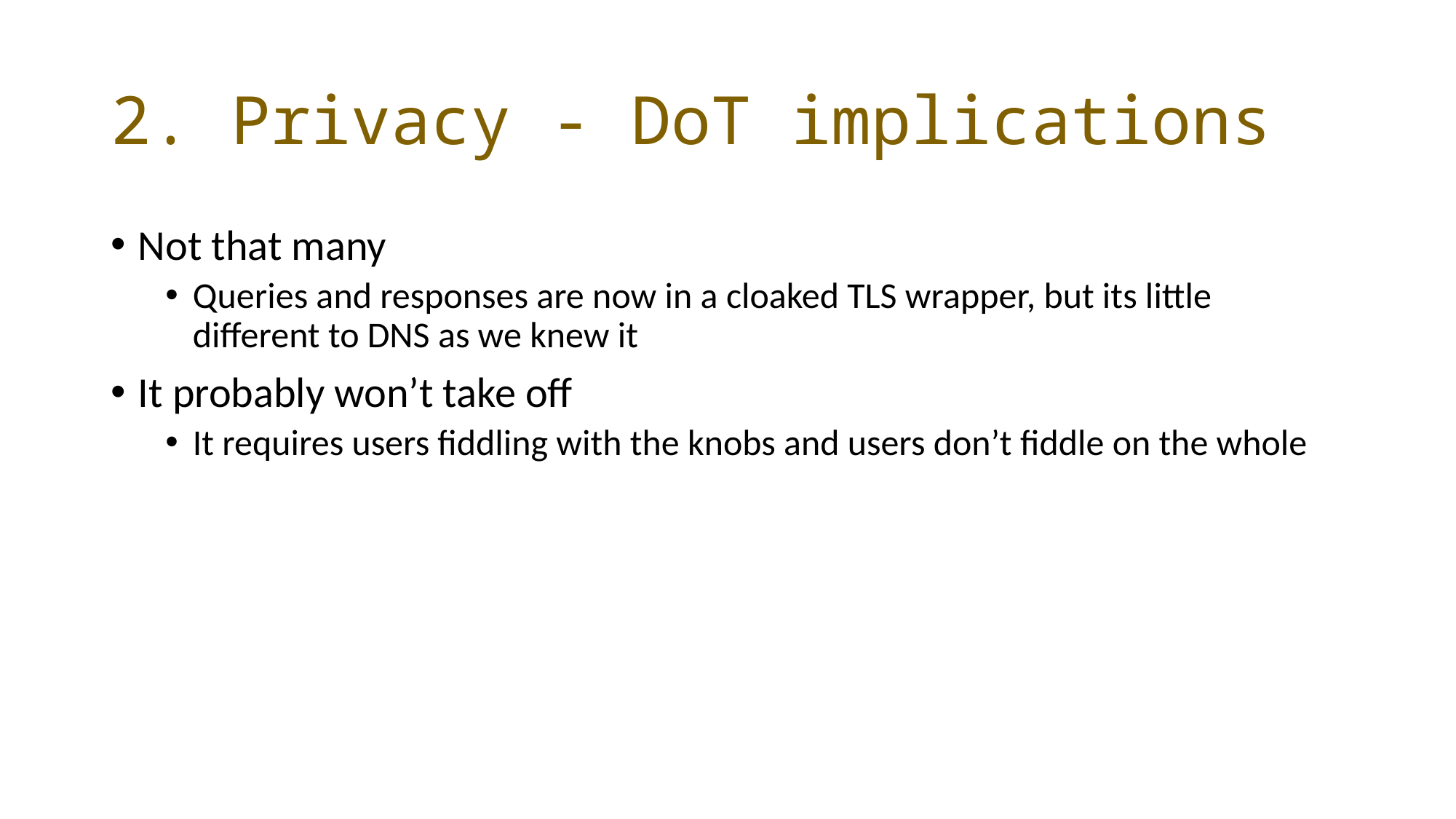

# 2. Privacy - DoT implications
Not that many
Queries and responses are now in a cloaked TLS wrapper, but its little different to DNS as we knew it
It probably won’t take off
It requires users fiddling with the knobs and users don’t fiddle on the whole